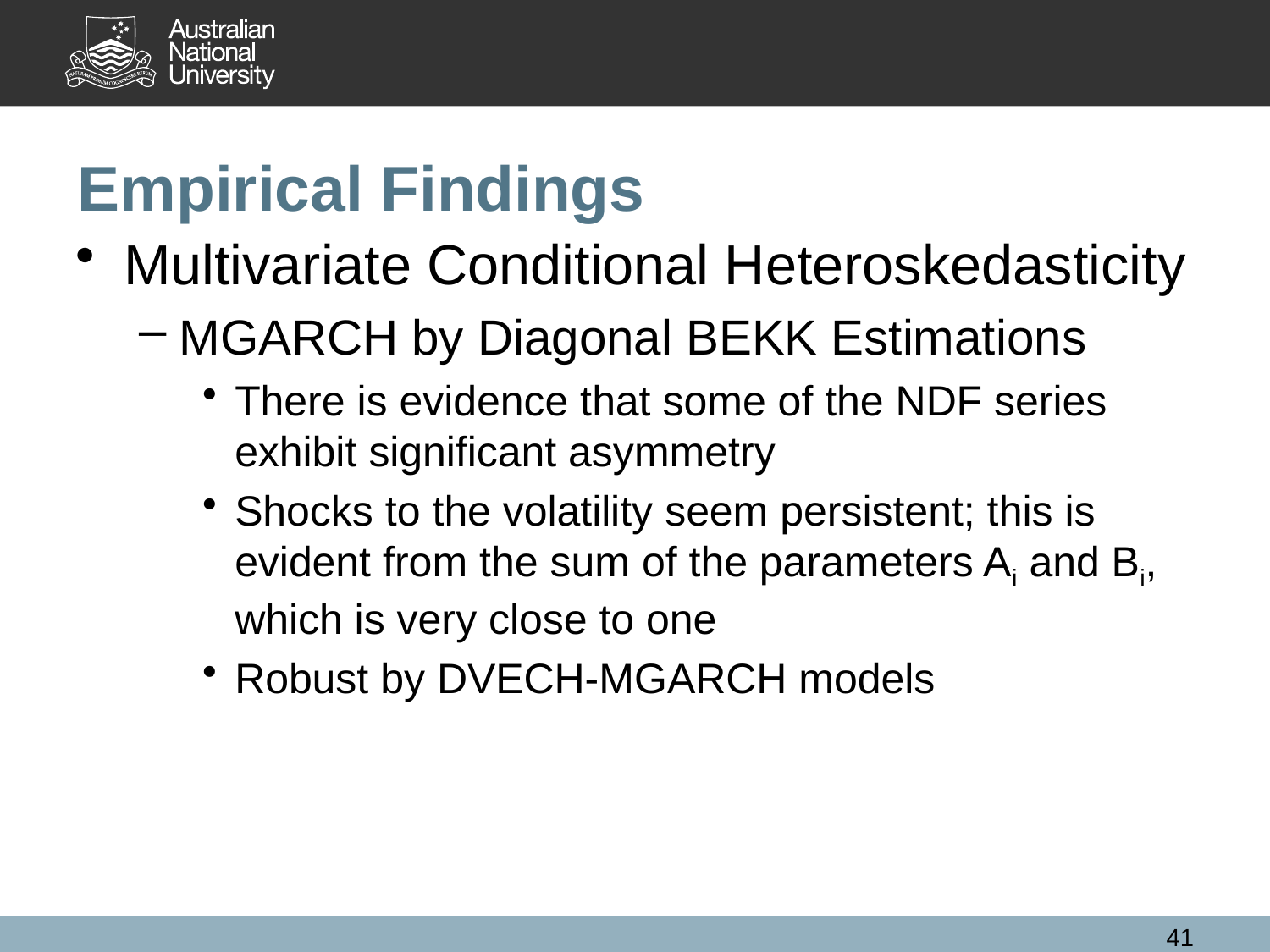

Empirical Findings
Multivariate Conditional Heteroskedasticity
MGARCH by Diagonal BEKK Estimations
There is evidence that some of the NDF series exhibit significant asymmetry
Shocks to the volatility seem persistent; this is evident from the sum of the parameters Ai and Bi, which is very close to one
Robust by DVECH-MGARCH models

41